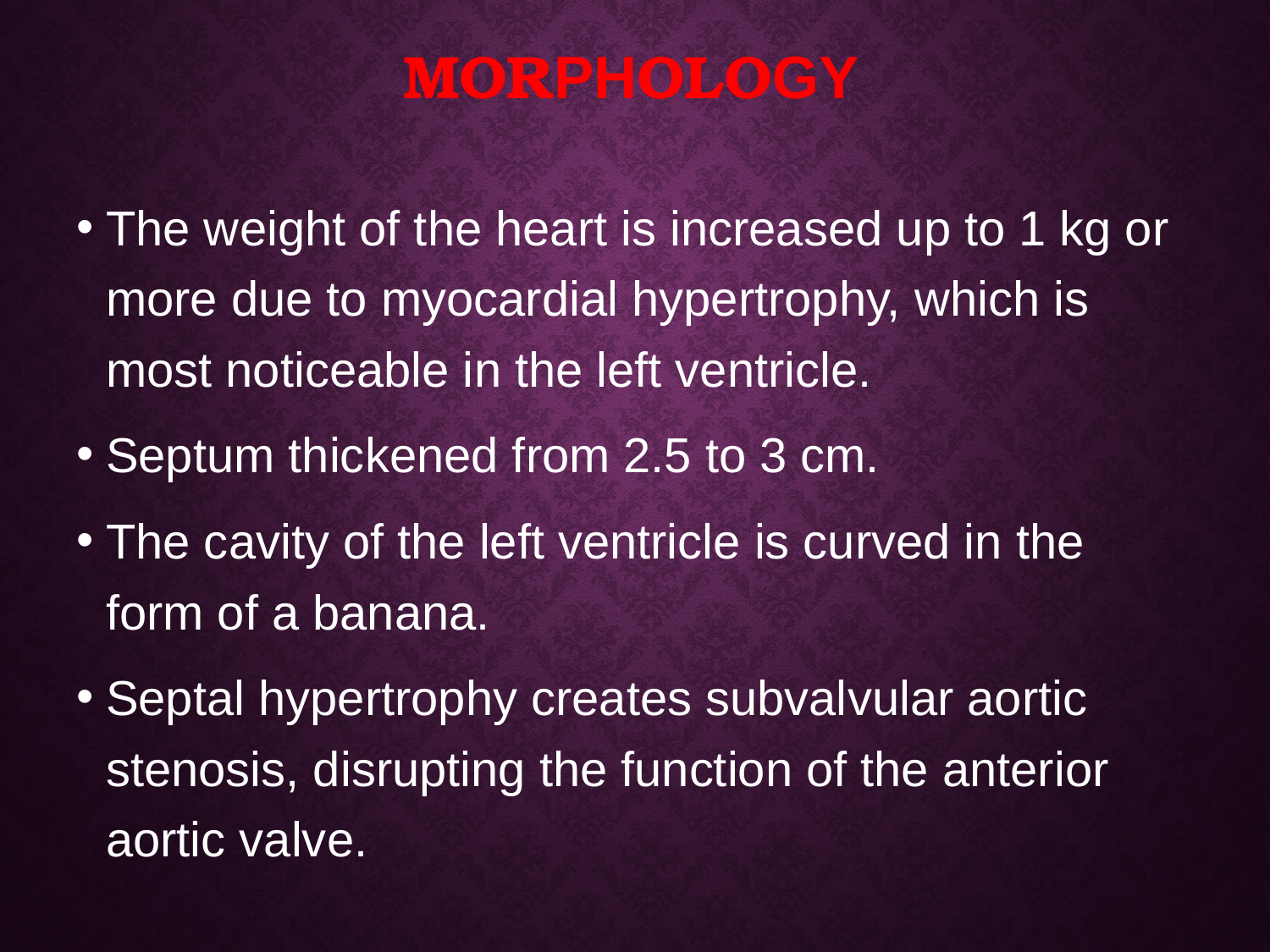

# Morphology
The weight of the heart is increased up to 1 kg or more due to myocardial hypertrophy, which is most noticeable in the left ventricle.
Septum thickened from 2.5 to 3 cm.
The cavity of the left ventricle is curved in the form of a banana.
Septal hypertrophy creates subvalvular aortic stenosis, disrupting the function of the anterior aortic valve.